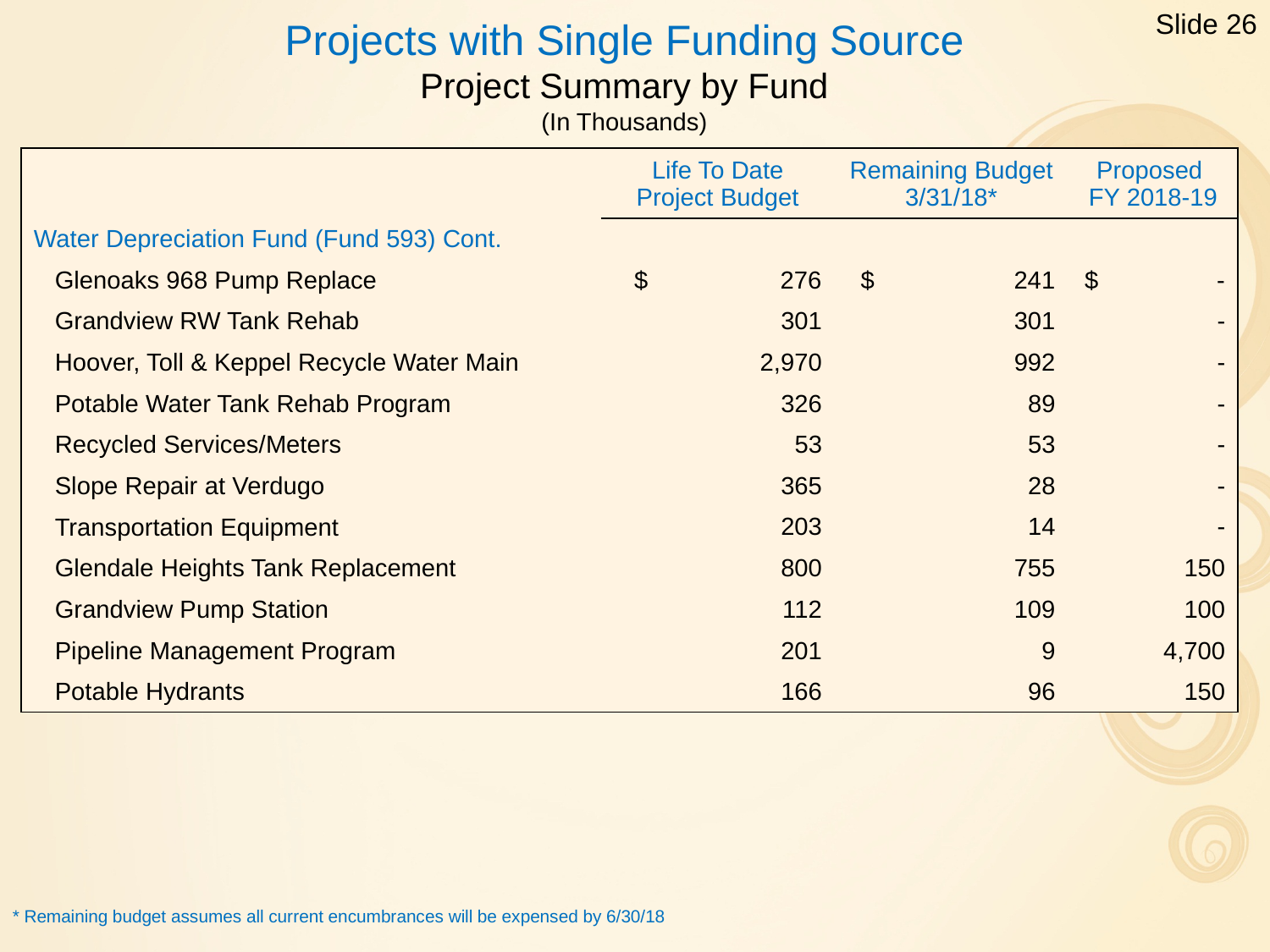

Slide 26
# Projects with Single Funding Source Project Summary by Fund (In Thousands)
|  | Life To Date Project Budget | Remaining Budget 3/31/18\* | Proposed FY 2018-19 |
| --- | --- | --- | --- |
| Water Depreciation Fund (Fund 593) Cont. |  |  |  |
| Glenoaks 968 Pump Replace | $ 276 | $ 241 | $ - |
| Grandview RW Tank Rehab | 301 | 301 | - |
| Hoover, Toll & Keppel Recycle Water Main | 2,970 | 992 | - |
| Potable Water Tank Rehab Program | 326 | 89 | - |
| Recycled Services/Meters | 53 | 53 | - |
| Slope Repair at Verdugo | 365 | 28 | - |
| Transportation Equipment | 203 | 14 | - |
| Glendale Heights Tank Replacement | 800 | 755 | 150 |
| Grandview Pump Station | 112 | 109 | 100 |
| Pipeline Management Program | 201 | 9 | 4,700 |
| Potable Hydrants | 166 | 96 | 150 |
* Remaining budget assumes all current encumbrances will be expensed by 6/30/18